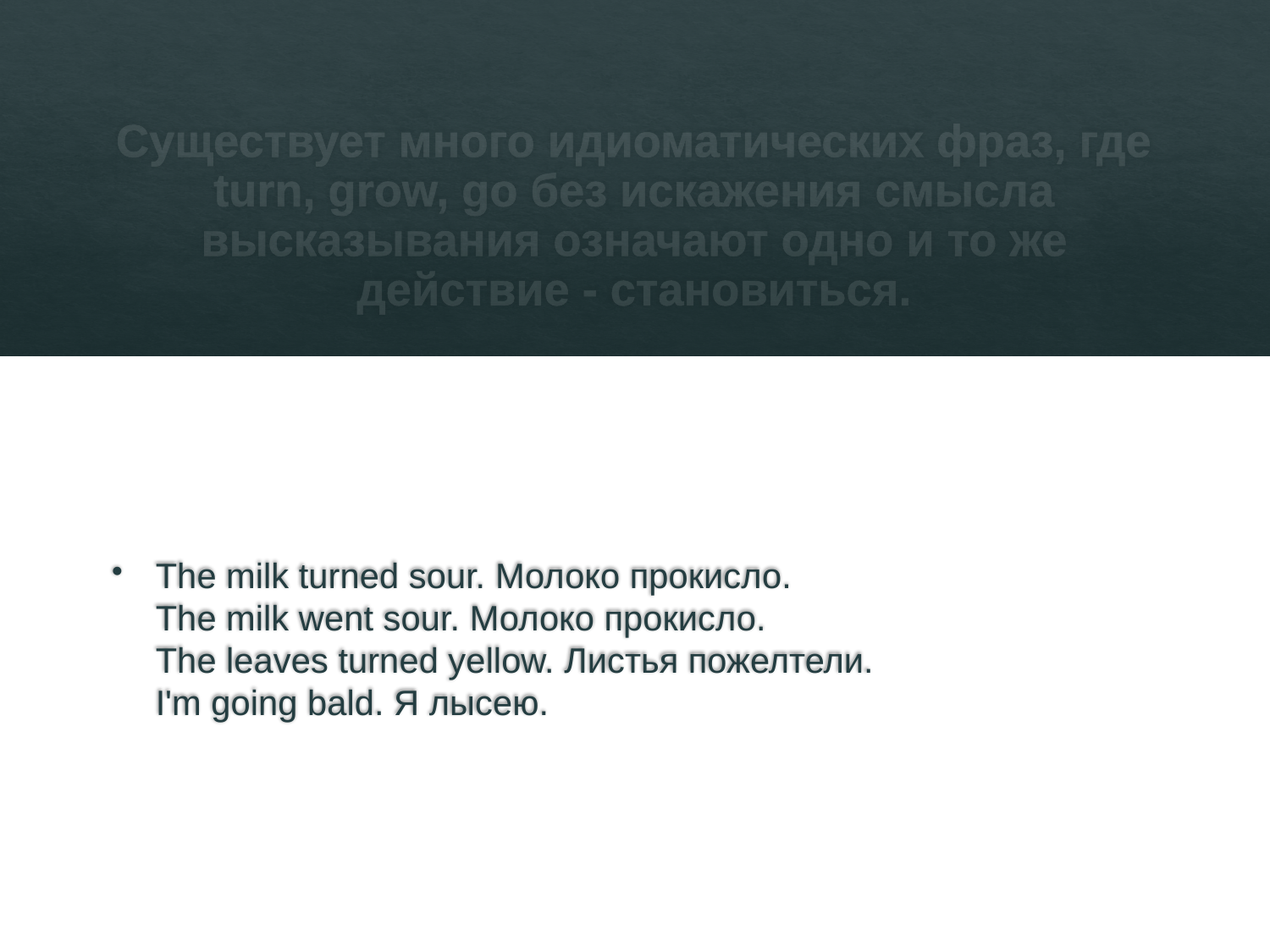

# Существует много идиоматических фраз, где turn, grow, go без искажения смысла высказывания означают одно и то же действие - становиться.
The milk turned sour. Молоко прокисло.
The milk went sour. Молоко прокисло.
The leaves turned yellow. Листья пожелтели.
I'm going bald. Я лысею.